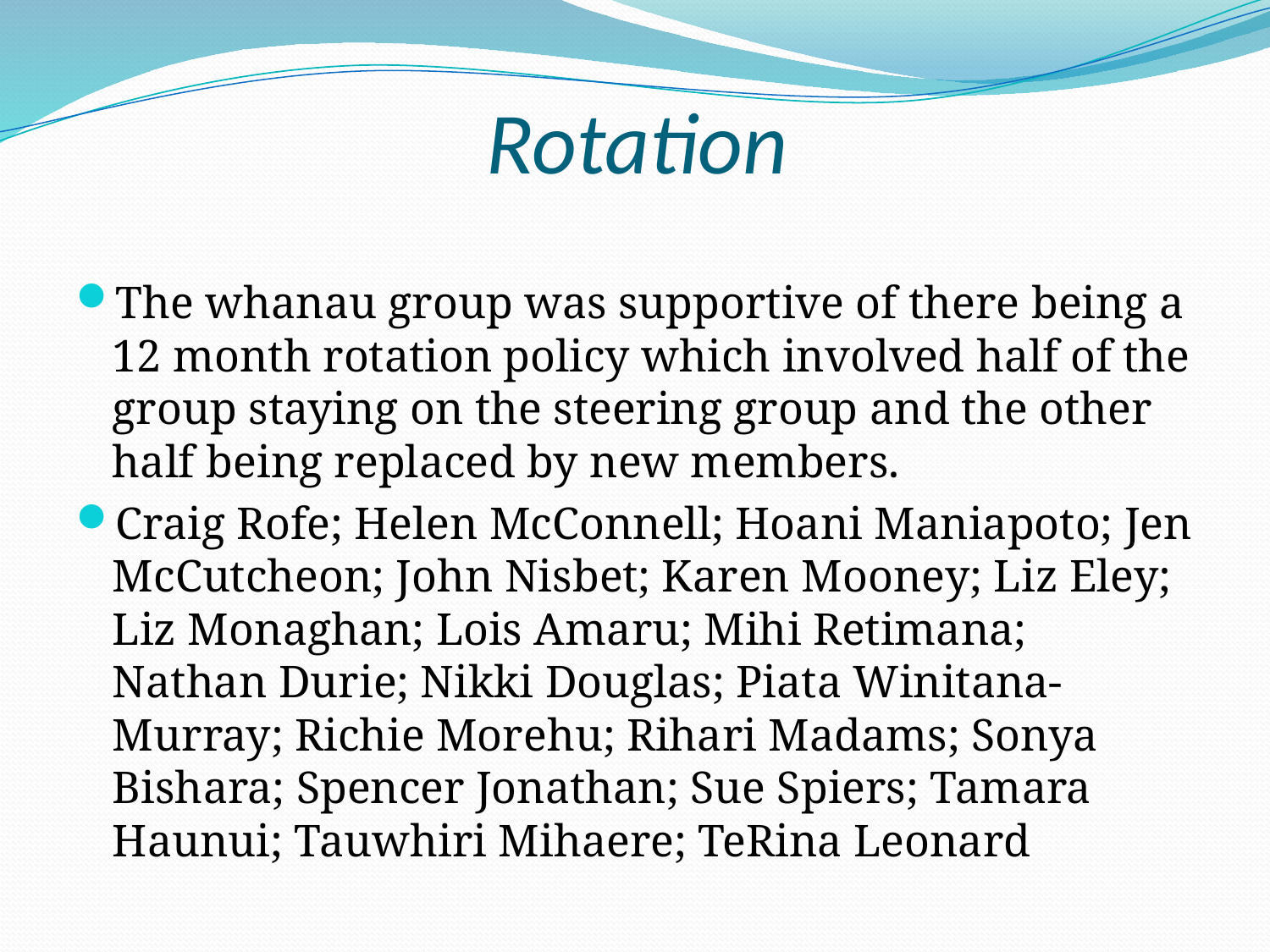

# Rotation
The whanau group was supportive of there being a 12 month rotation policy which involved half of the group staying on the steering group and the other half being replaced by new members.
Craig Rofe; Helen McConnell; Hoani Maniapoto; Jen McCutcheon; John Nisbet; Karen Mooney; Liz Eley; Liz Monaghan; Lois Amaru; Mihi Retimana; Nathan Durie; Nikki Douglas; Piata Winitana-Murray; Richie Morehu; Rihari Madams; Sonya Bishara; Spencer Jonathan; Sue Spiers; Tamara Haunui; Tauwhiri Mihaere; TeRina Leonard